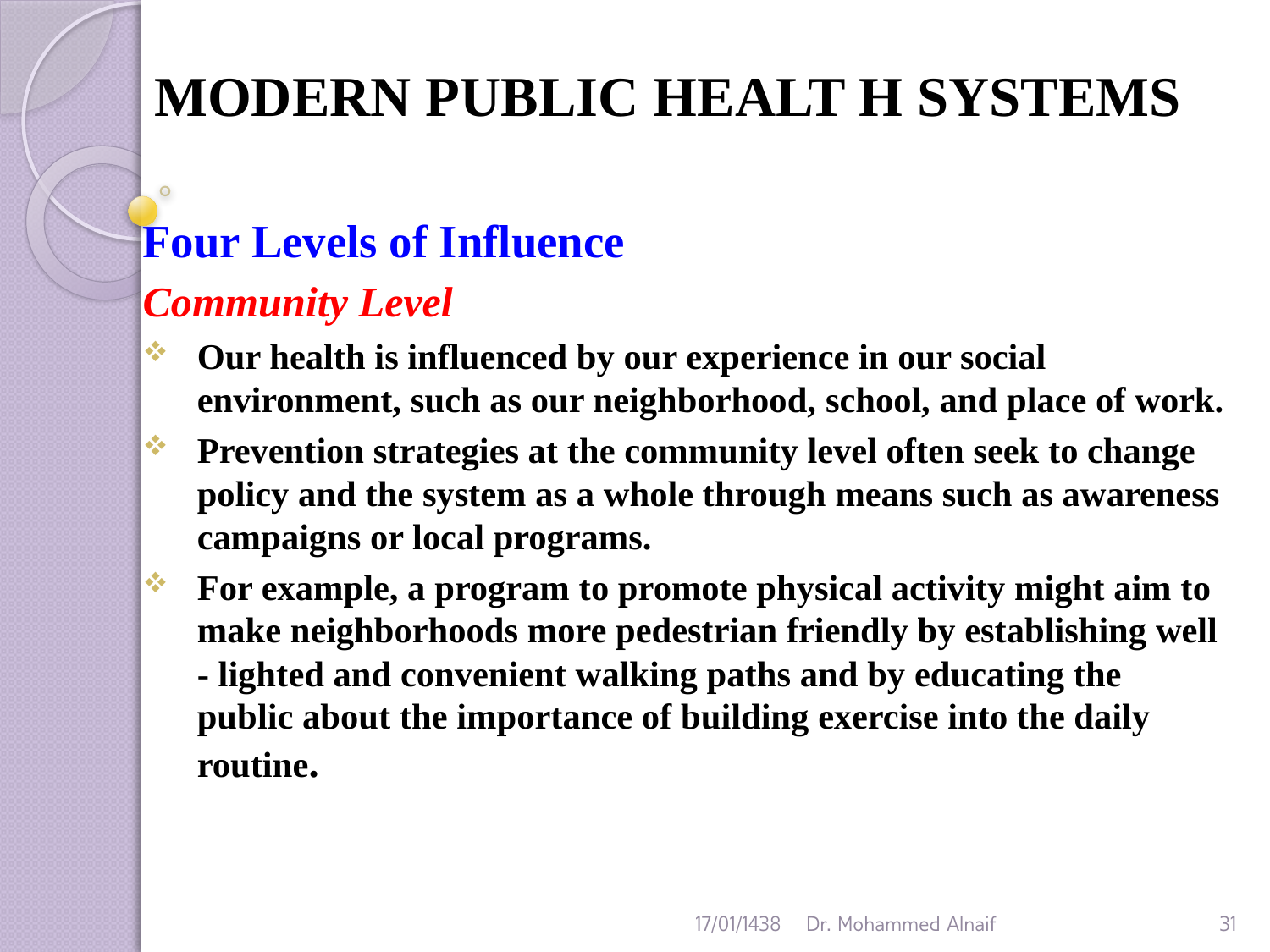

# MODERN PUBLIC HEALT H SYSTEMS
Four Levels of Influence
Community Level
Our health is influenced by our experience in our social environment, such as our neighborhood, school, and place of work.
Prevention strategies at the community level often seek to change policy and the system as a whole through means such as awareness campaigns or local programs.
For example, a program to promote physical activity might aim to make neighborhoods more pedestrian friendly by establishing well - lighted and convenient walking paths and by educating the public about the importance of building exercise into the daily routine.
17/01/1438
Dr. Mohammed Alnaif
31